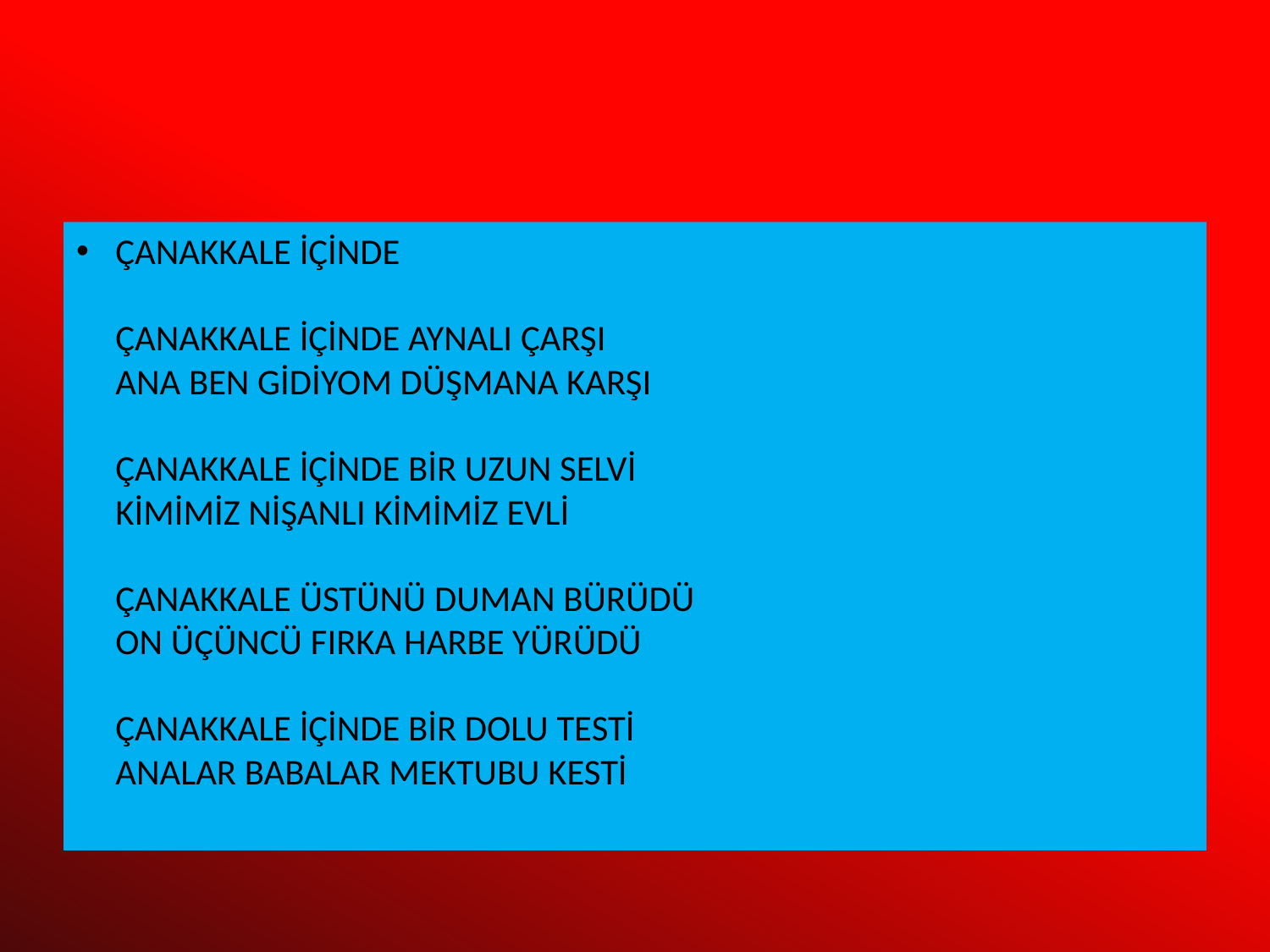

ÇANAKKALE İÇİNDE
ÇANAKKALE İÇİNDE AYNALI ÇARŞI
ANA BEN GİDİYOM DÜŞMANA KARŞI
ÇANAKKALE İÇİNDE BİR UZUN SELVİ
KİMİMİZ NİŞANLI KİMİMİZ EVLİ
ÇANAKKALE ÜSTÜNÜ DUMAN BÜRÜDÜ
ON ÜÇÜNCÜ FIRKA HARBE YÜRÜDÜ
ÇANAKKALE İÇİNDE BİR DOLU TESTİ
ANALAR BABALAR MEKTUBU KESTİ